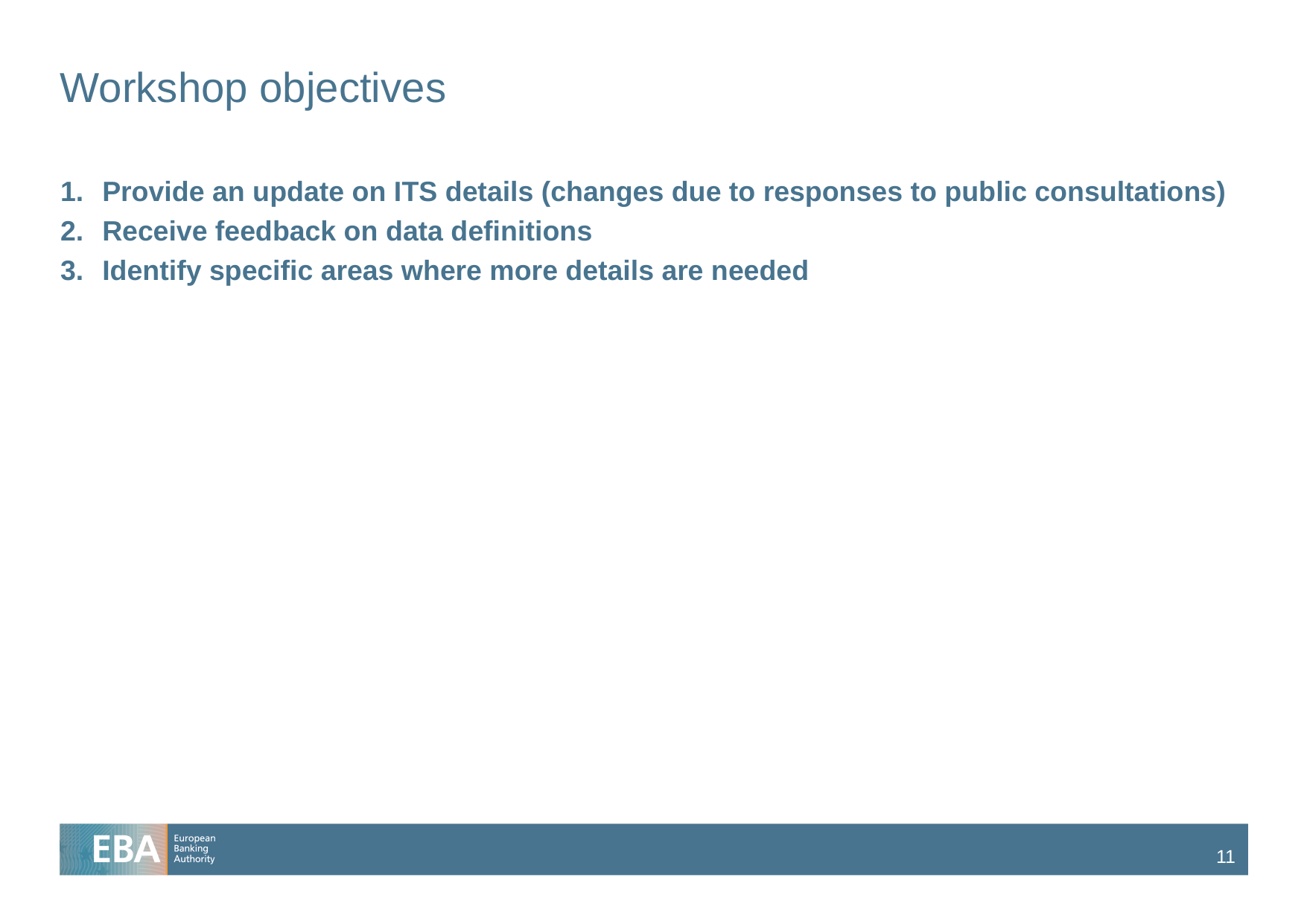

# Workshop objectives
Provide an update on ITS details (changes due to responses to public consultations)
Receive feedback on data definitions
Identify specific areas where more details are needed